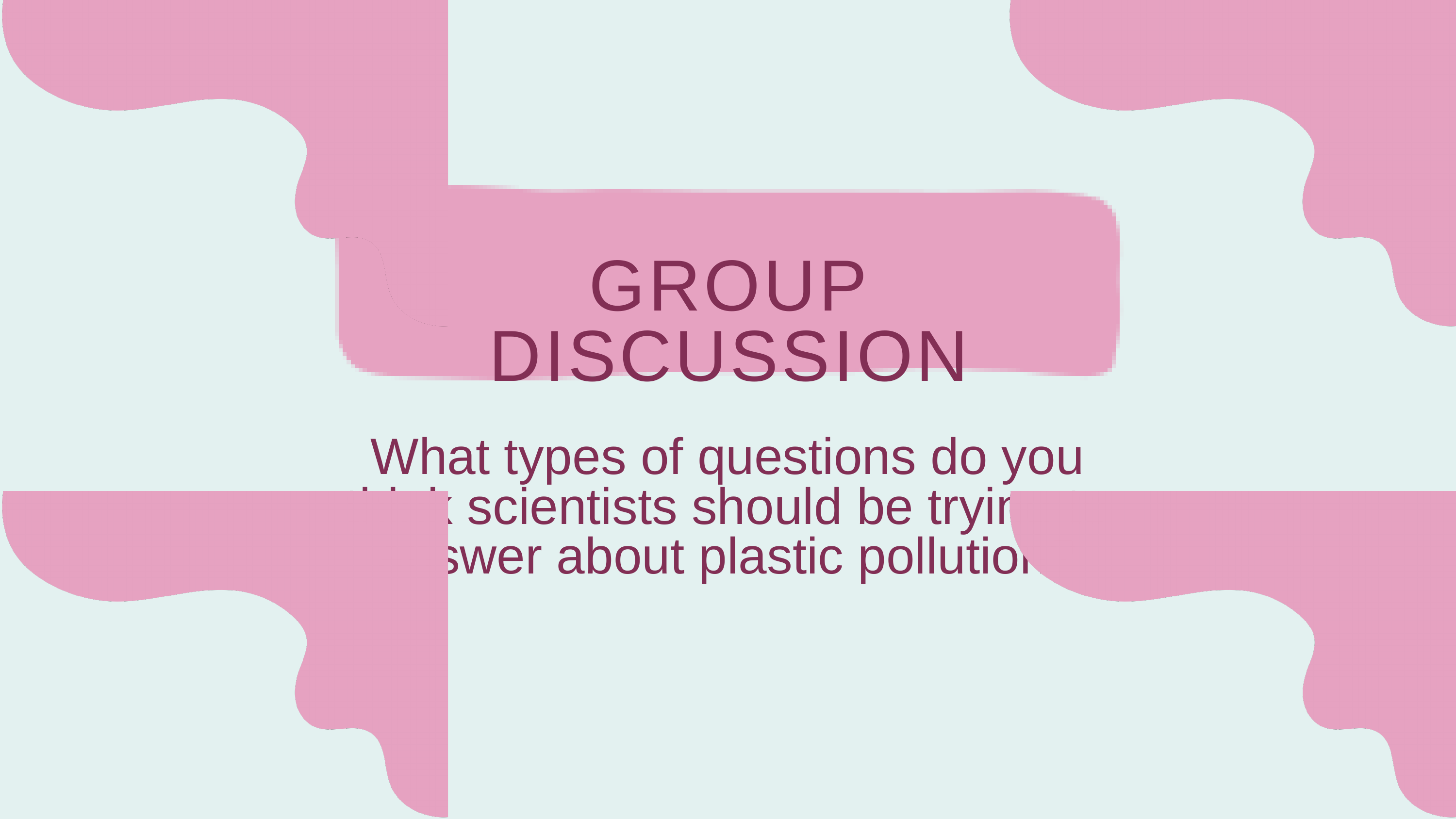

GROUP DISCUSSION
What types of questions do you think scientists should be trying to answer about plastic pollution?